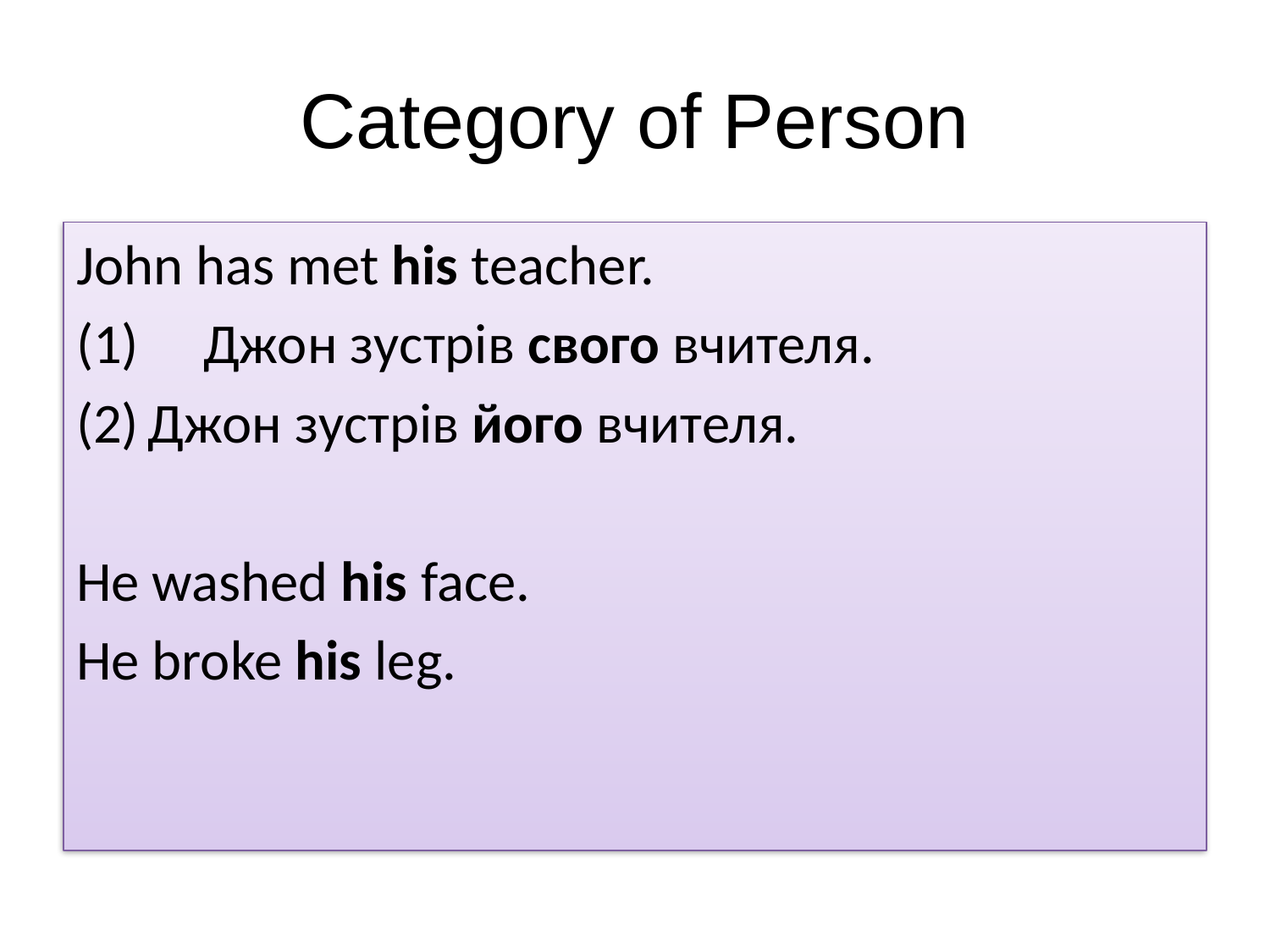

# Category of Person
John has met his teacher.
(1)	Джон зустрів свого вчителя.
Джон зустрів його вчителя.

He washed his face.
He broke his leg.